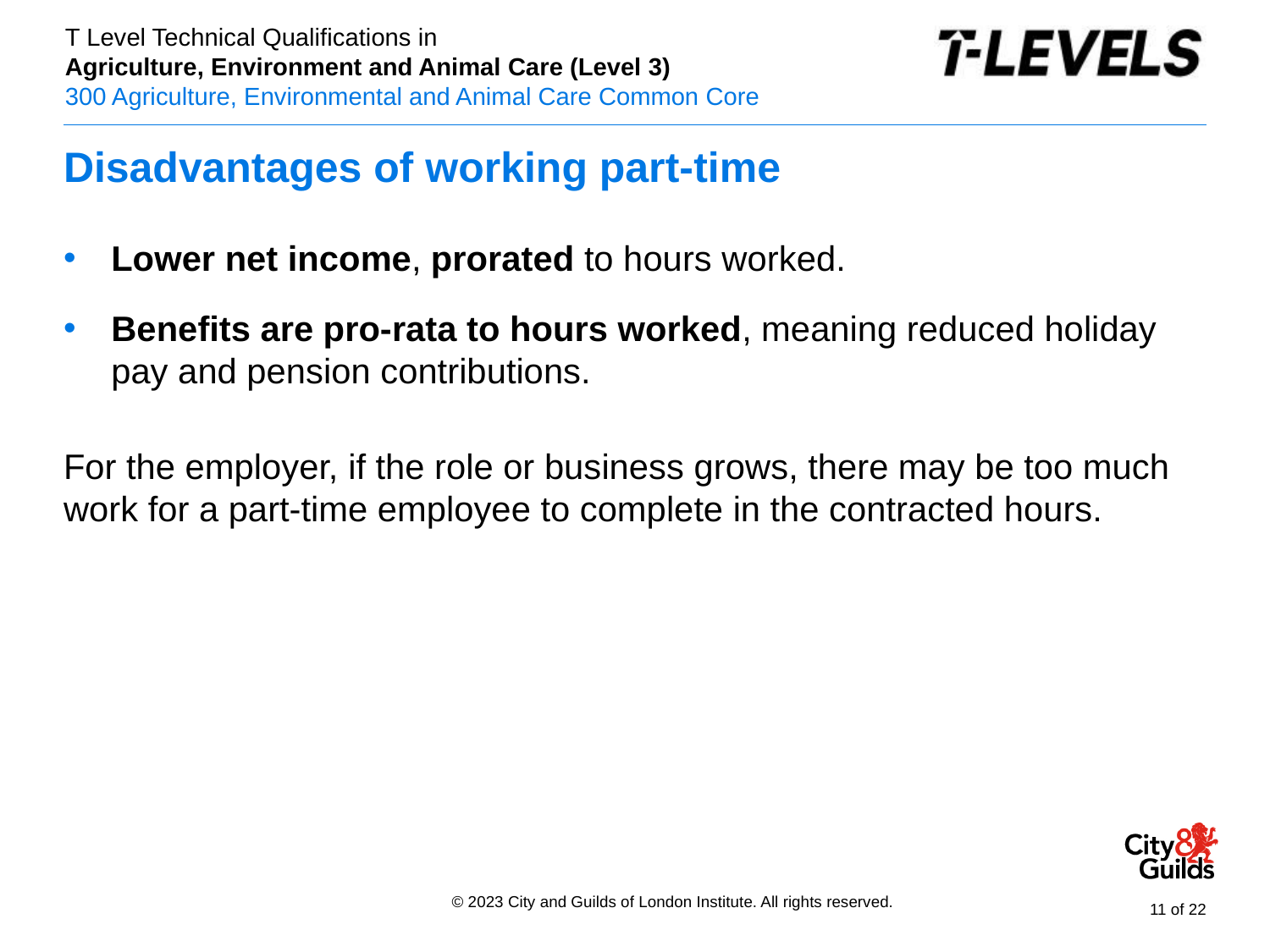

# Disadvantages of working part-time
Lower net income, prorated to hours worked.
Benefits are pro-rata to hours worked, meaning reduced holiday pay and pension contributions.

For the employer, if the role or business grows, there may be too much work for a part-time employee to complete in the contracted hours.